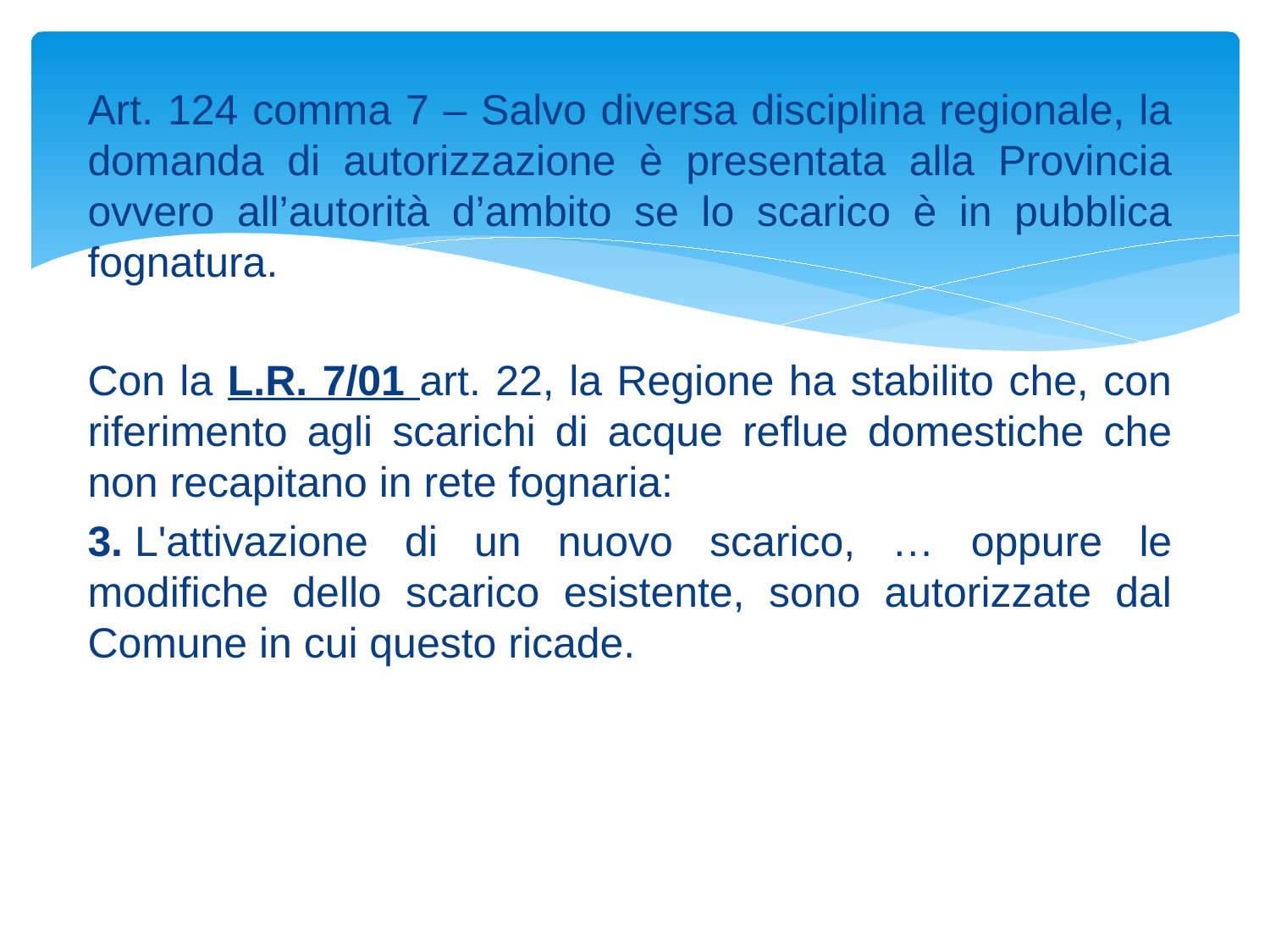

Art. 124 comma 7 – Salvo diversa disciplina regionale, la domanda di autorizzazione è presentata alla Provincia ovvero all’autorità d’ambito se lo scarico è in pubblica fognatura.

Con la L.R. 7/01 art. 22, la Regione ha stabilito che, con riferimento agli scarichi di acque reflue domestiche che non recapitano in rete fognaria:
3. L'attivazione di un nuovo scarico, … oppure le modifiche dello scarico esistente, sono autorizzate dal Comune in cui questo ricade.